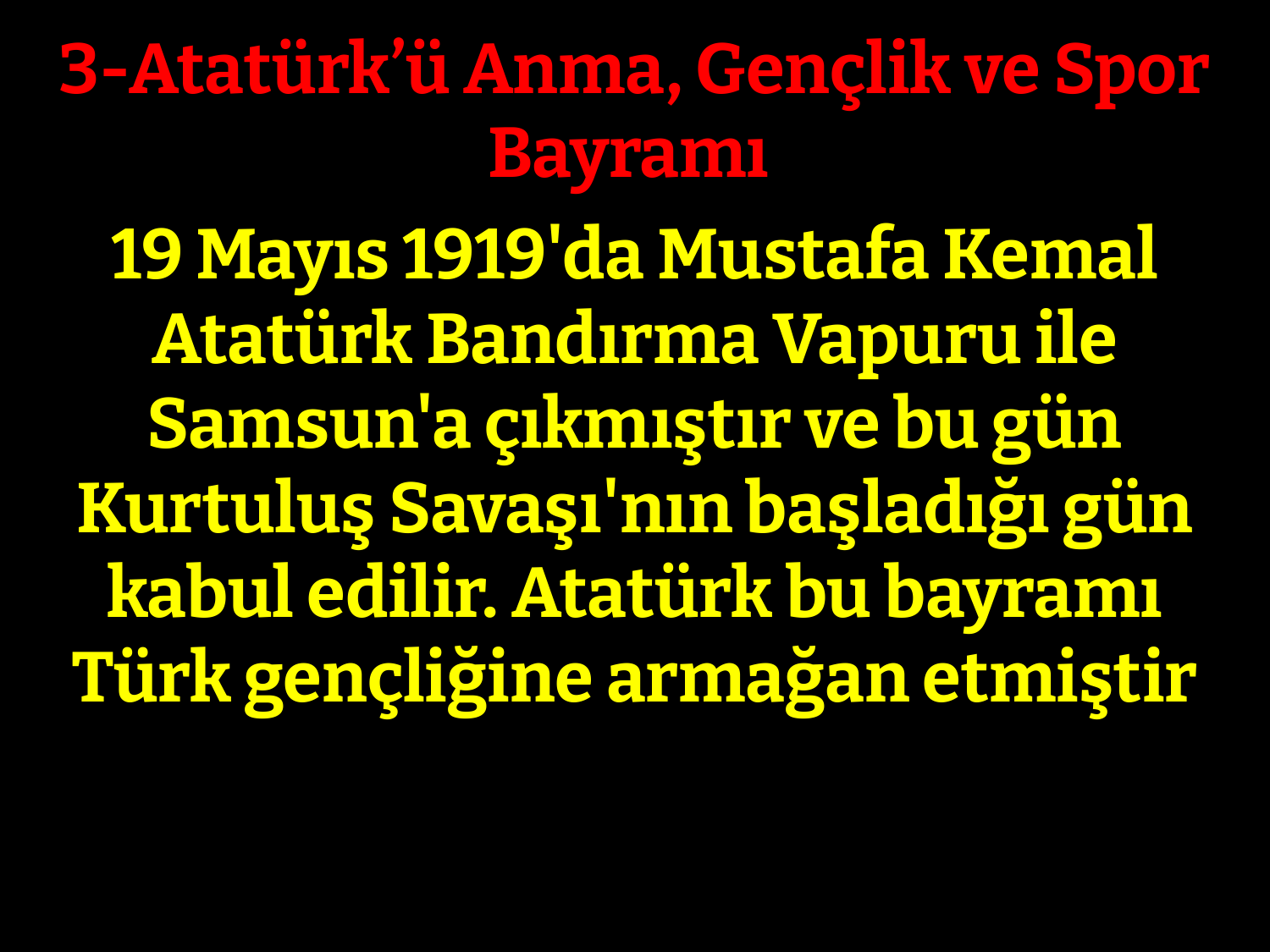

3-Atatürk’ü Anma, Gençlik ve Spor Bayramı
19 Mayıs 1919'da Mustafa Kemal Atatürk Bandırma Vapuru ile Samsun'a çıkmıştır ve bu gün Kurtuluş Savaşı'nın başladığı gün kabul edilir. Atatürk bu bayramı Türk gençliğine armağan etmiştir
#

...www.sorubak.com...